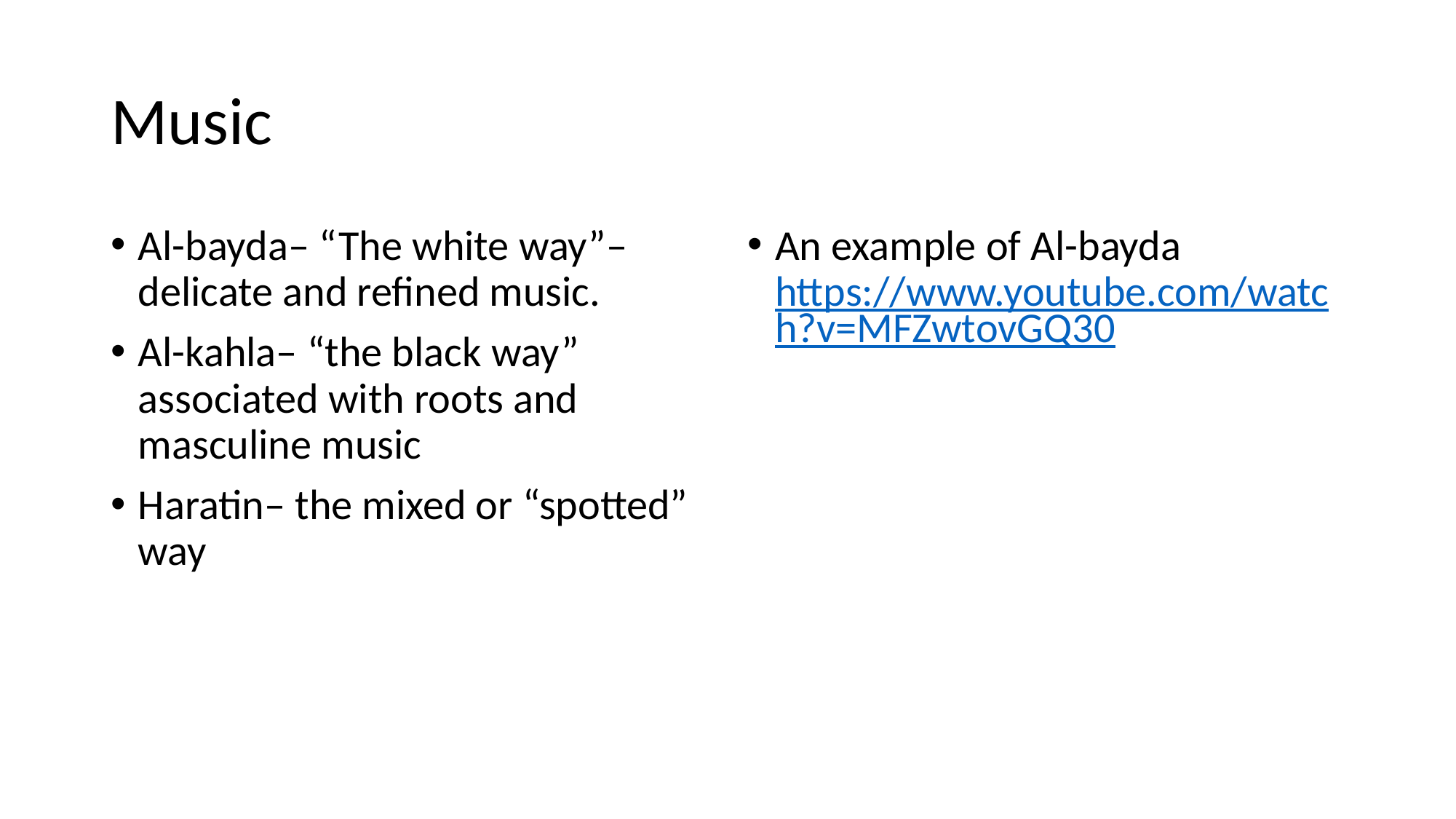

# Music
Al-bayda– “The white way”– delicate and refined music.
Al-kahla– “the black way”  associated with roots and masculine music
Haratin– the mixed or “spotted” way
An example of Al-bayda https://www.youtube.com/watch?v=MFZwtovGQ30